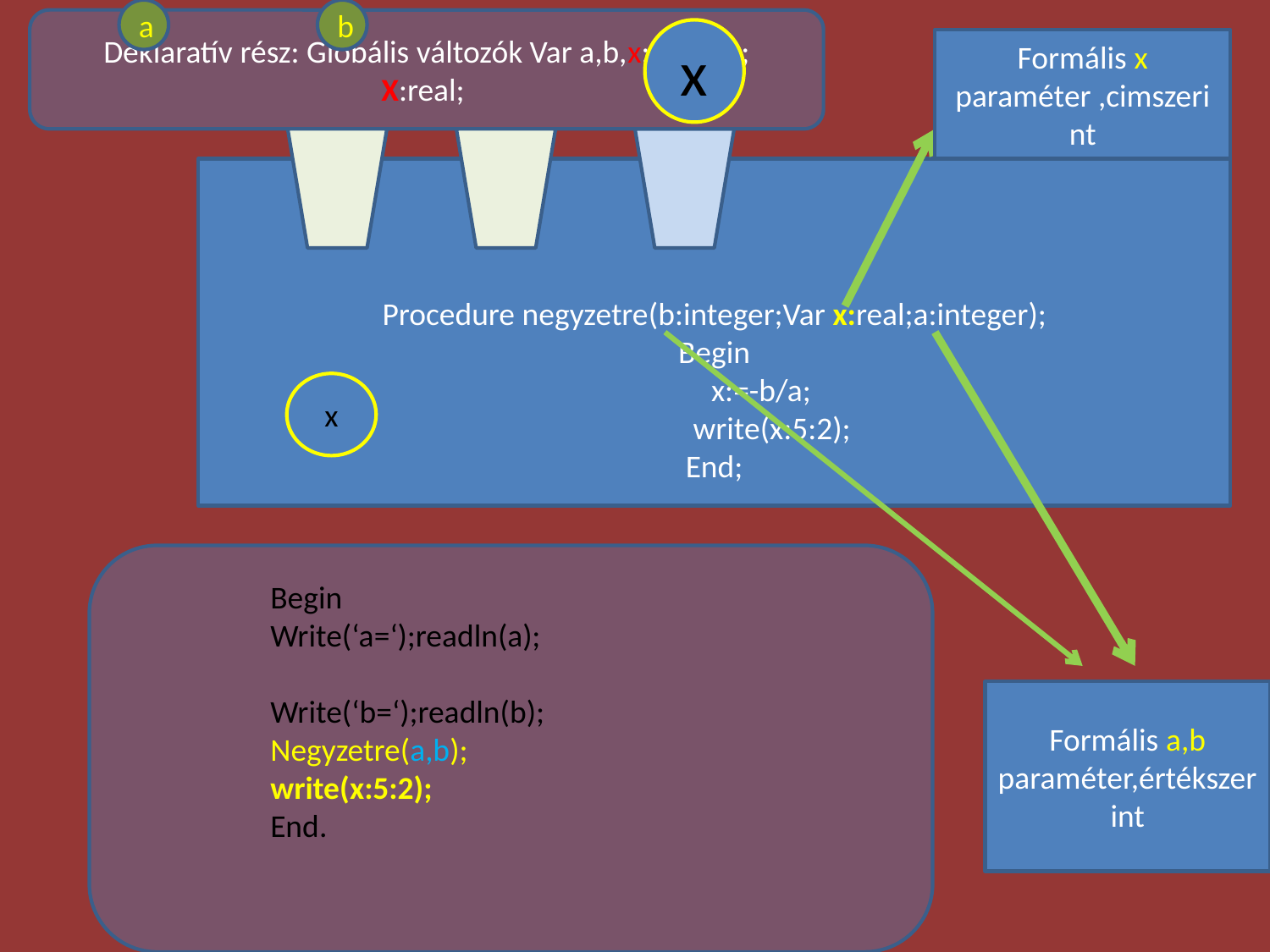

a
b
Deklaratív rész: Globális változók Var a,b,x:integer;
X:real;
x
Formális x paraméter ,cimszerint

Procedure negyzetre(b:integer;Var x:real;a:integer);
Begin
             x:=-b/a;
                write(x:5:2);
End;

x

Begin
Write(‘a=‘);readln(a);

Write(‘b=‘);readln(b);
Negyzetre(a,b);
write(x:5:2);
End.
Formális a,b paraméter,értékszerint